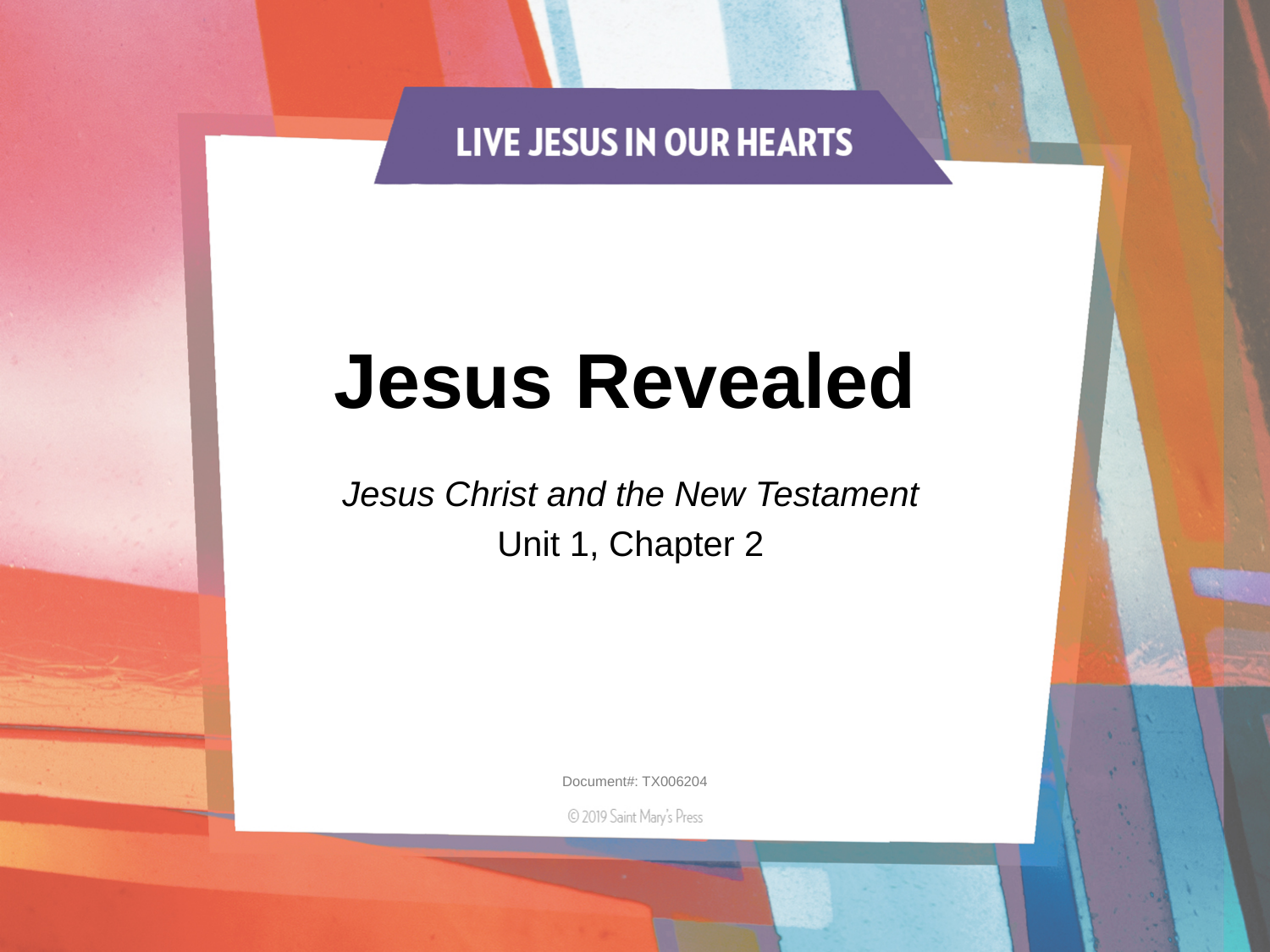

Jesus Revealed
Jesus Christ and the New Testament
Unit 1, Chapter 2
Document#: TX006204